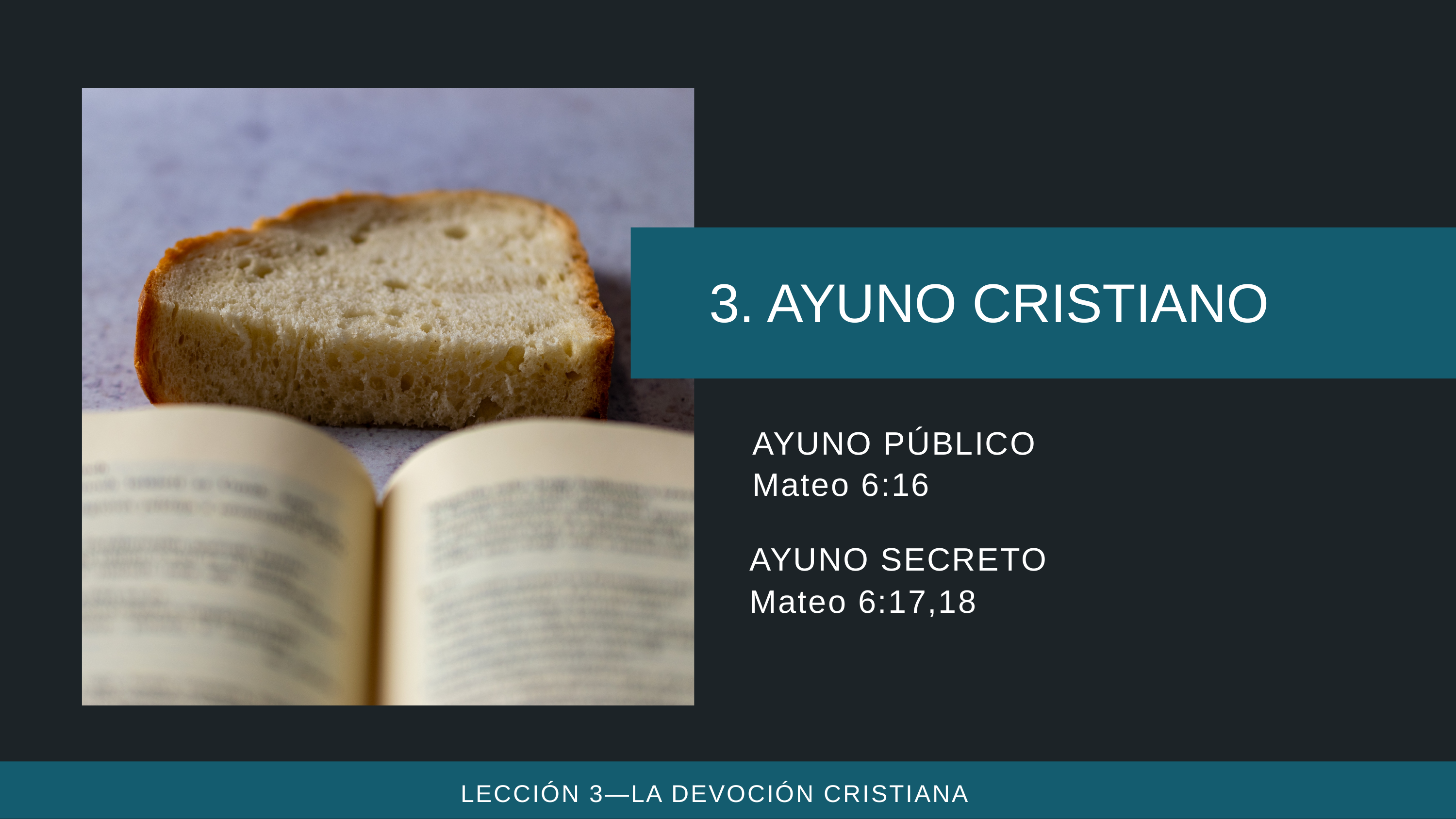

AYUNO PÚBLICO
Mateo 6:16
AYUNO SECRETO
Mateo 6:17,18